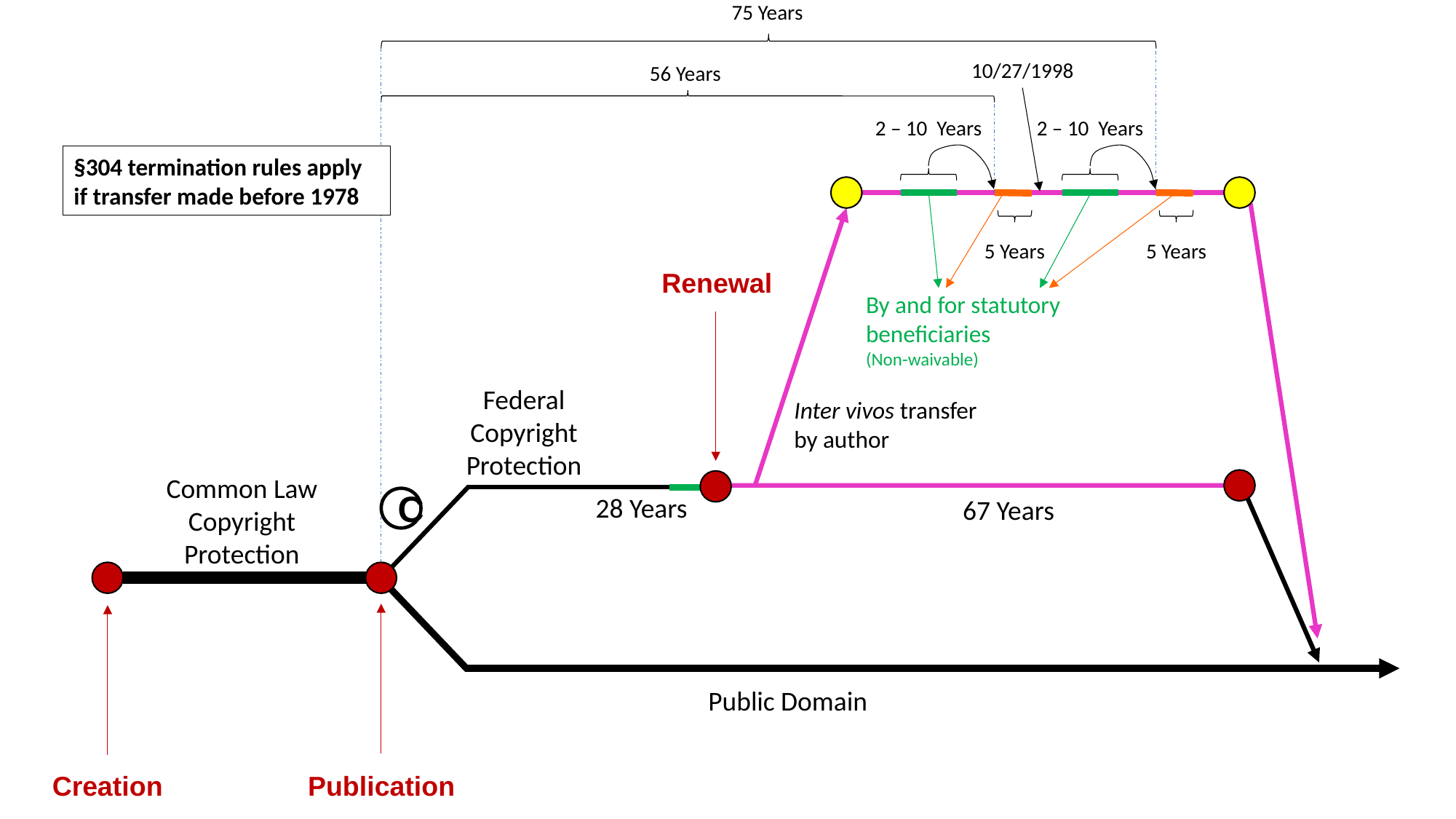

75 Years
10/27/1998
56 Years
2 – 10  Years
2 – 10  Years

§304 termination rules apply if transfer made before 1978

5 Years
5 Years
Renewal
By and for statutory beneficiaries
(Non-waivable)
Federal Copyright Protection
Inter vivos transfer by author
Common Law Copyright Protection

28 Years
67 Years
C

Public Domain
Creation
Publication